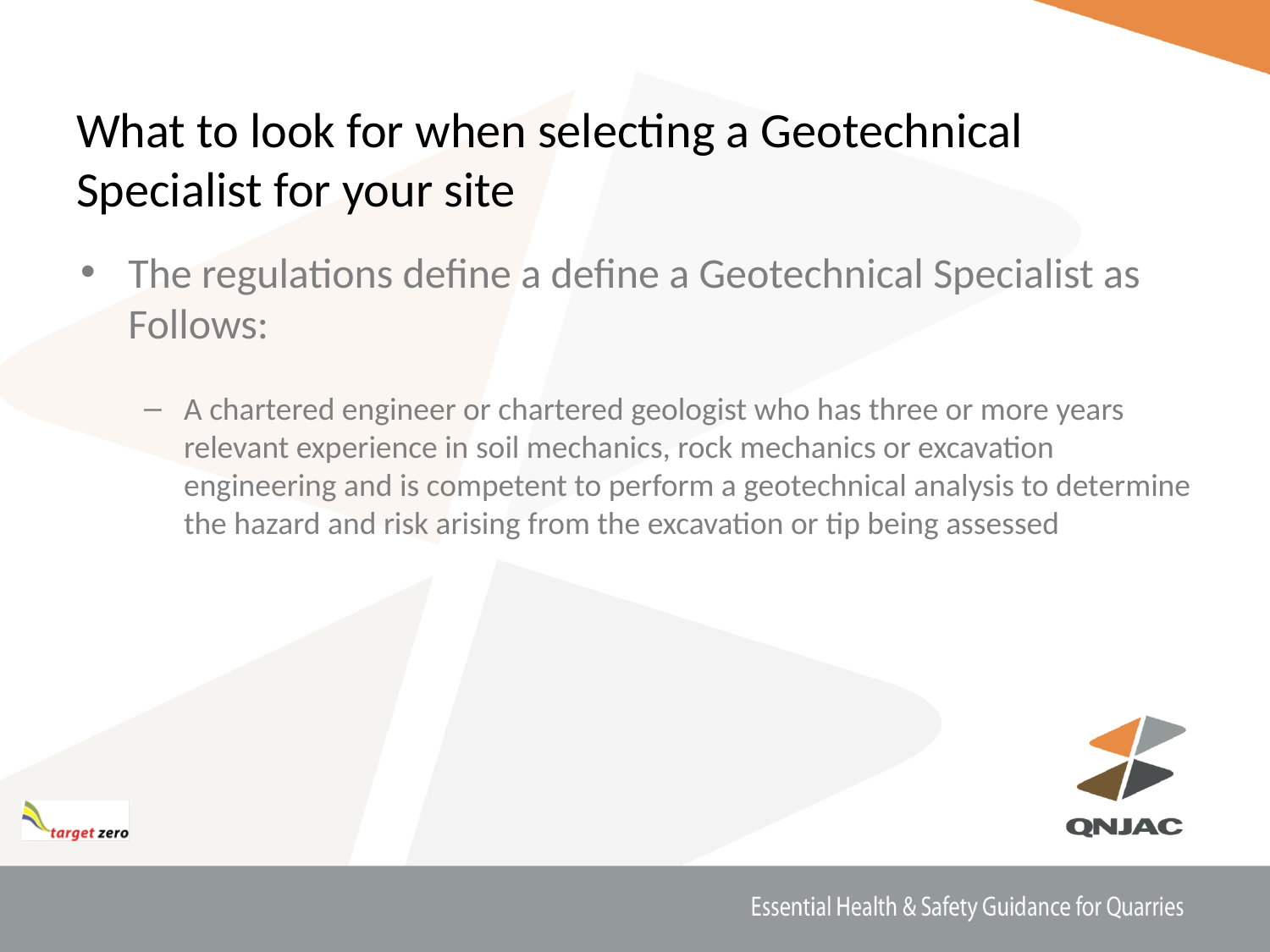

# What to look for when selecting a Geotechnical Specialist for your site
The regulations define a define a Geotechnical Specialist as Follows:

A chartered engineer or chartered geologist who has three or more years relevant experience in soil mechanics, rock mechanics or excavation engineering and is competent to perform a geotechnical analysis to determine the hazard and risk arising from the excavation or tip being assessed